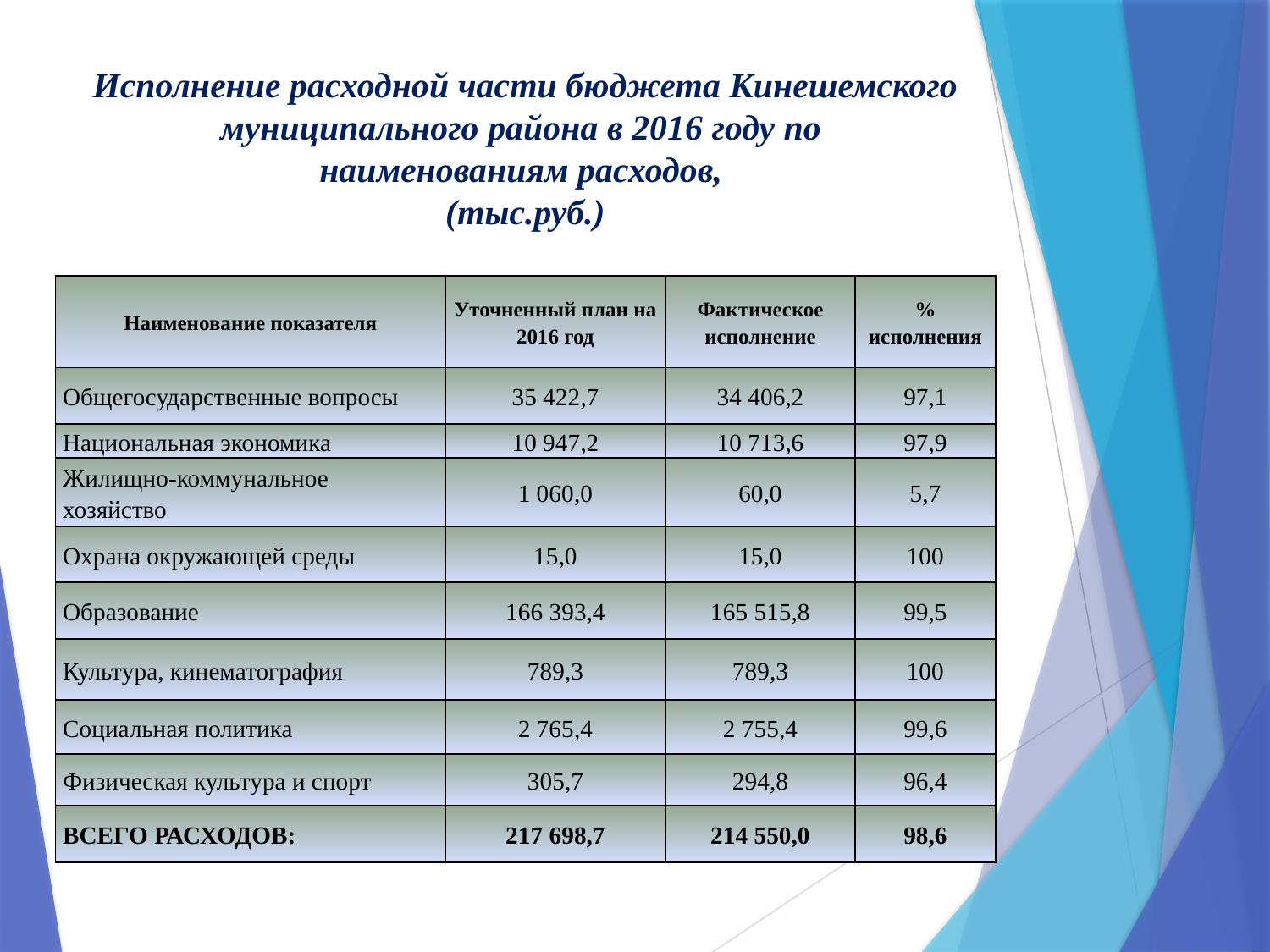

Исполнение расходной части бюджета Кинешемского муниципального района в 2016 году по
наименованиям расходов,
(тыс.руб.)
| Наименование показателя | Уточненный план на 2016 год | Фактическое исполнение | % исполнения |
| --- | --- | --- | --- |
| Общегосударственные вопросы | 35 422,7 | 34 406,2 | 97,1 |
| Национальная экономика | 10 947,2 | 10 713,6 | 97,9 |
| Жилищно-коммунальное хозяйство | 1 060,0 | 60,0 | 5,7 |
| Охрана окружающей среды | 15,0 | 15,0 | 100 |
| Образование | 166 393,4 | 165 515,8 | 99,5 |
| Культура, кинематография | 789,3 | 789,3 | 100 |
| Социальная политика | 2 765,4 | 2 755,4 | 99,6 |
| Физическая культура и спорт | 305,7 | 294,8 | 96,4 |
| ВСЕГО РАСХОДОВ: | 217 698,7 | 214 550,0 | 98,6 |